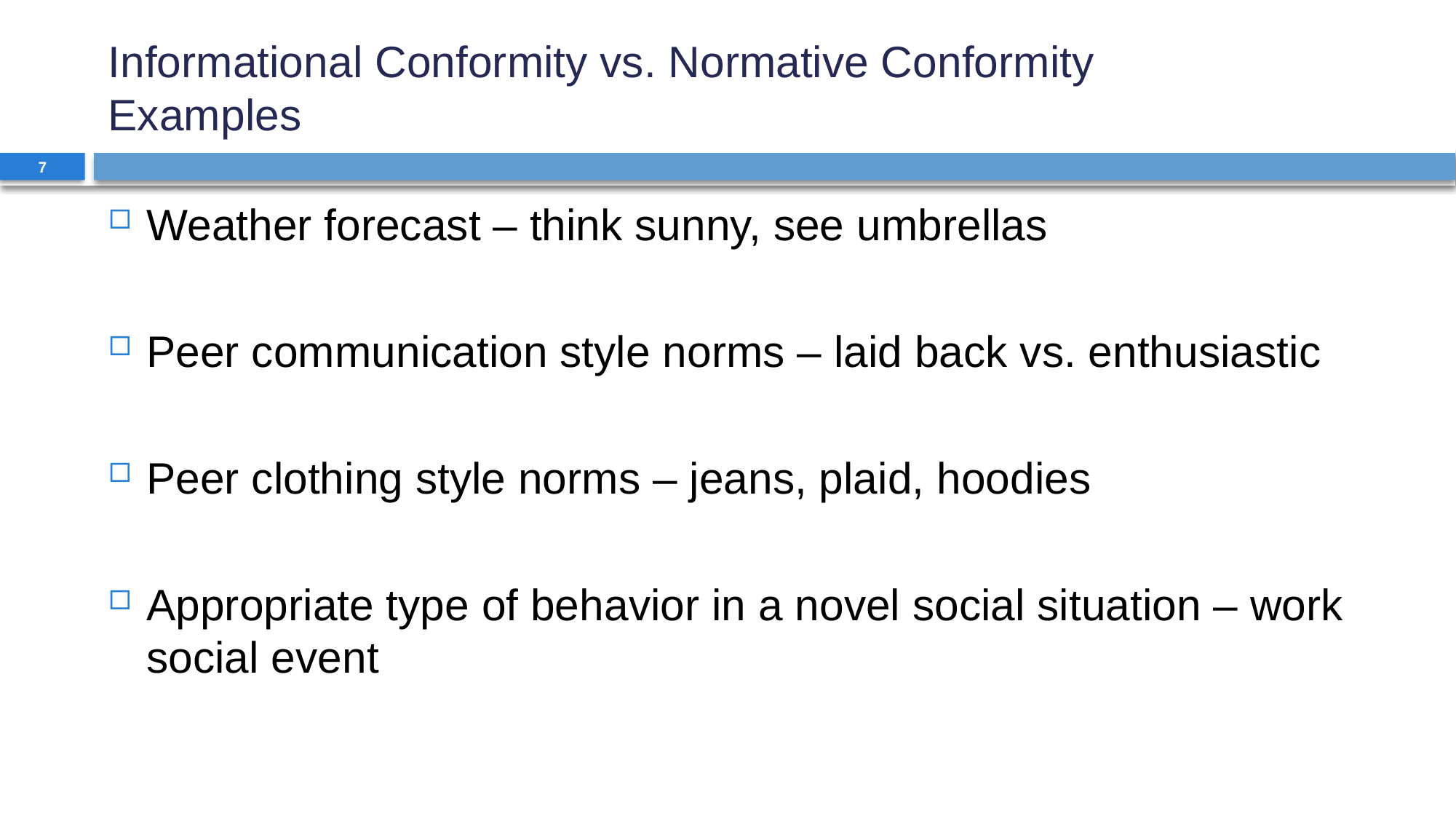

# Informational Conformity vs. Normative Conformity Examples
7
Weather forecast – think sunny, see umbrellas

Peer communication style norms – laid back vs. enthusiastic

Peer clothing style norms – jeans, plaid, hoodies

Appropriate type of behavior in a novel social situation – work social event